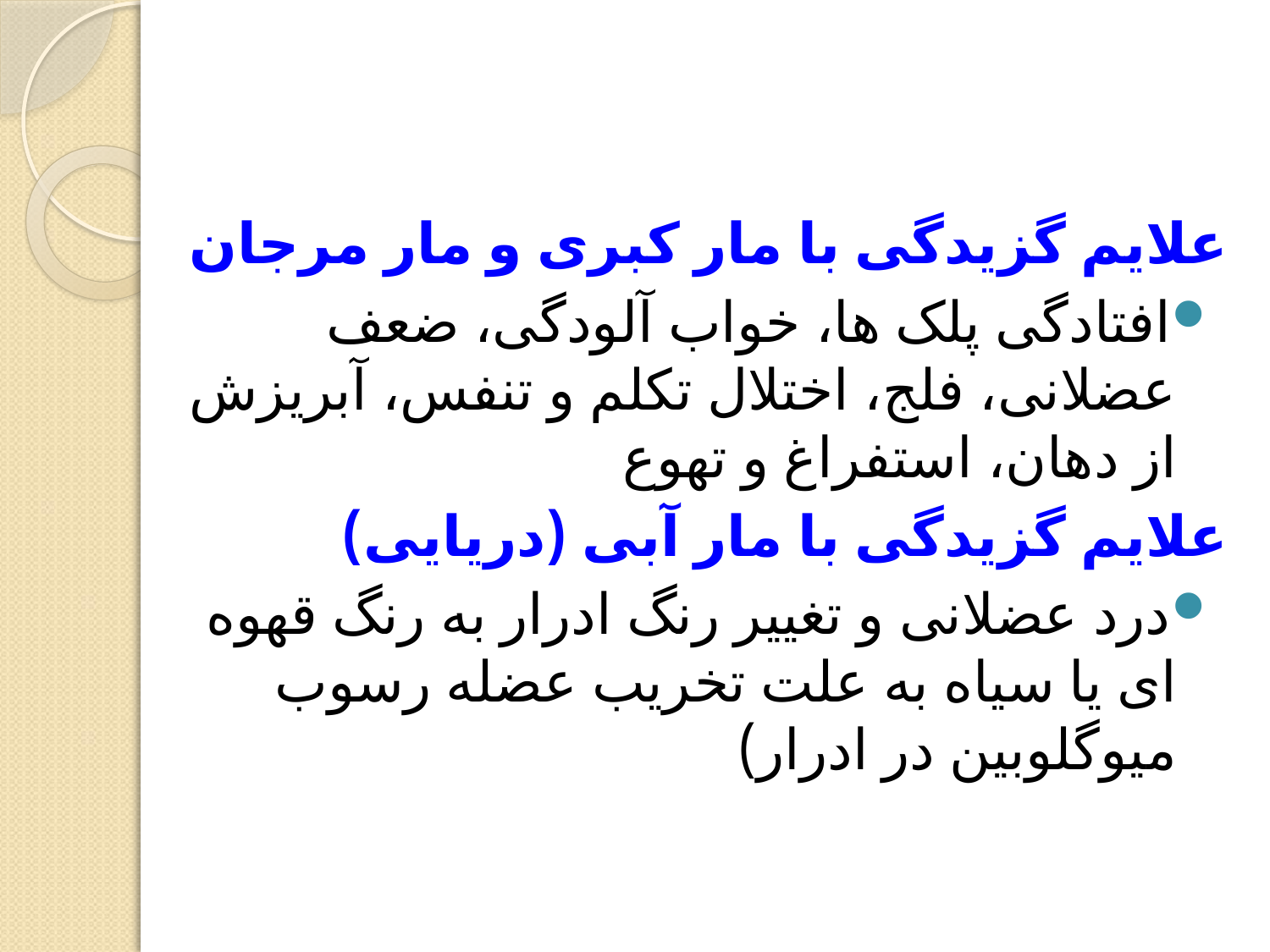

علایم گزیدگی با مار کبری و مار مرجان
افتادگی پلک ها، خواب آلودگی، ضعف عضلانی، فلج، اختلال تکلم و تنفس، آبریزش از دهان، استفراغ و تهوع
علایم گزیدگی با مار آبی (دریایی)
درد عضلانی و تغییر رنگ ادرار به رنگ قهوه ای یا سیاه به علت تخریب عضله رسوب میوگلوبین در ادرار)